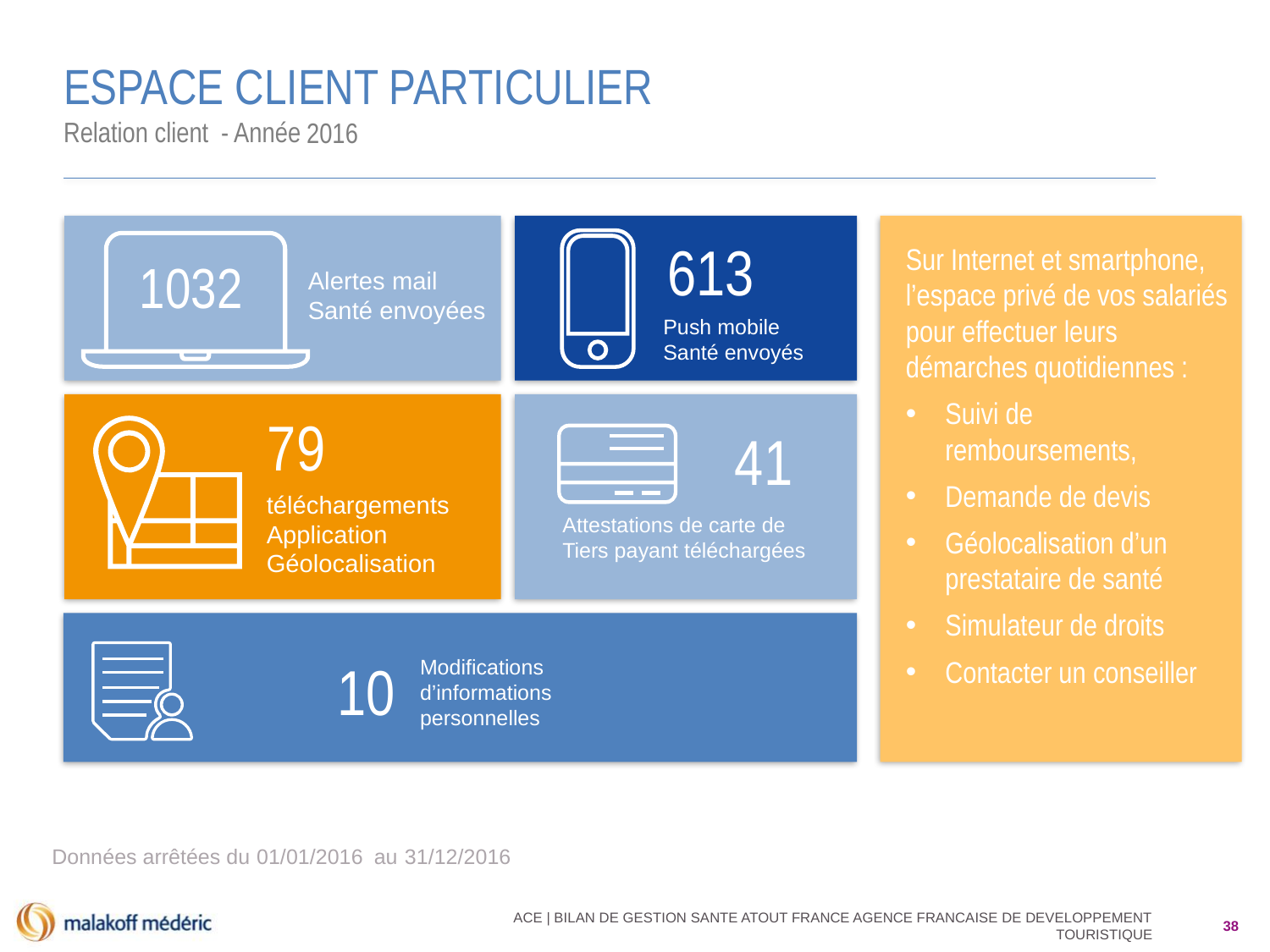

ESPACE CLIENT PARTICULIER
Relation client  - Année
2016

613

Sur Internet et smartphone, l’espace privé de vos salariés pour effectuer leurs démarches quotidiennes :
Suivi de remboursements,
Demande de devis
Géolocalisation d’un prestataire de santé
Simulateur de droits
Contacter un conseiller
1032
Alertes mail
Santé envoyées
Push mobile
Santé envoyés
1281

79

41

téléchargements
Application
Géolocalisation
Attestations de carte de
Tiers payant téléchargées

10
Modifications
d’informations
personnelles
01/01/2016
Données arrêtées du                     au
31/12/2016
ACE | BILAN DE GESTION SANTE ATOUT FRANCE AGENCE FRANCAISE DE DEVELOPPEMENT TOURISTIQUE
38